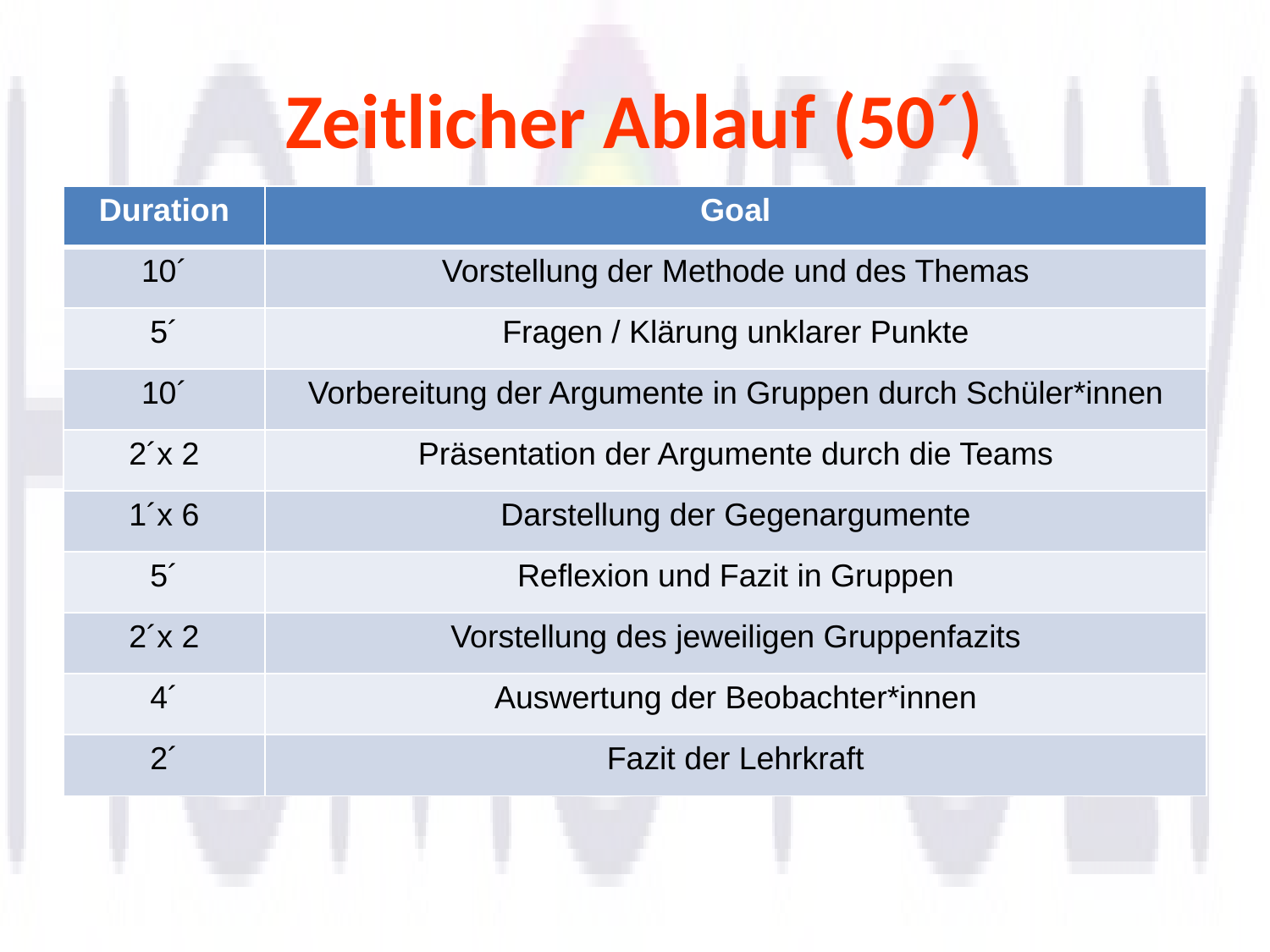

# Zeitlicher Ablauf (50´)
| Duration | Goal |
| --- | --- |
| 10´ | Vorstellung der Methode und des Themas |
| 5´ | Fragen / Klärung unklarer Punkte |
| 10´ | Vorbereitung der Argumente in Gruppen durch Schüler\*innen |
| 2´x 2 | Präsentation der Argumente durch die Teams |
| 1´x 6 | Darstellung der Gegenargumente |
| 5´ | Reflexion und Fazit in Gruppen |
| 2´x 2 | Vorstellung des jeweiligen Gruppenfazits |
| 4´ | Auswertung der Beobachter\*innen |
| 2´ | Fazit der Lehrkraft |